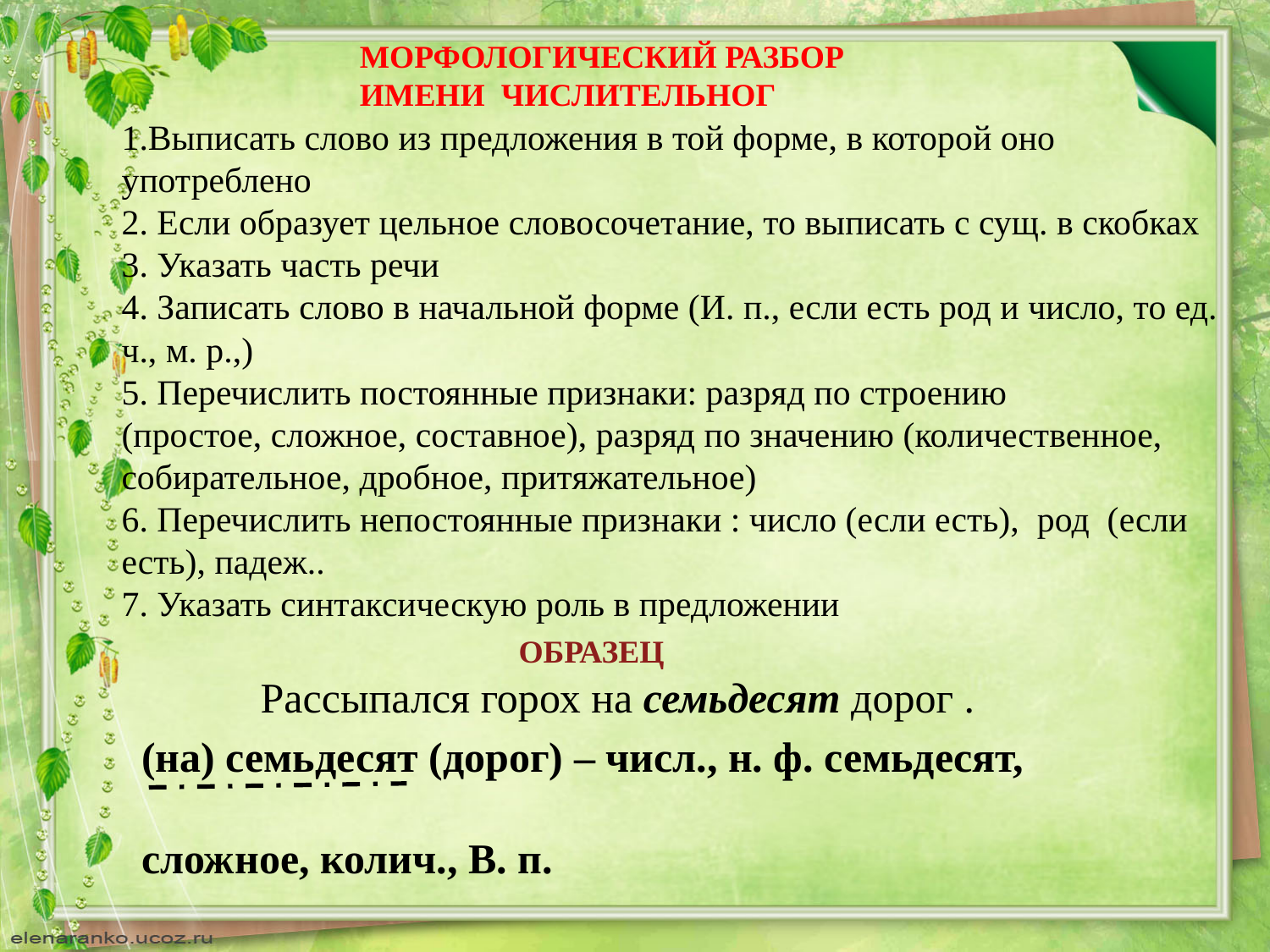

МОРФОЛОГИЧЕСКИЙ РАЗБОР
ИМЕНИ  ЧИСЛИТЕЛЬНОГ
1.Выписать слово из предложения в той форме, в которой оно употреблено
2. Если образует цельное словосочетание, то выписать с сущ. в скобках
3. Указать часть речи
4. Записать слово в начальной форме (И. п., если есть род и число, то ед. ч., м. р.,)
5. Перечислить постоянные признаки: разряд по строению
(простое, сложное, составное), разряд по значению (количественное, собирательное, дробное, притяжательное)
6. Перечислить непостоянные признаки : число (если есть),  род  (если есть), падеж..
7. Указать синтаксическую роль в предложении
ОБРАЗЕЦ
Рассыпался горох на семьдесят дорог .
(на) семьдесят (дорог) – числ., н. ф. семьдесят,

сложное, колич., В. п.